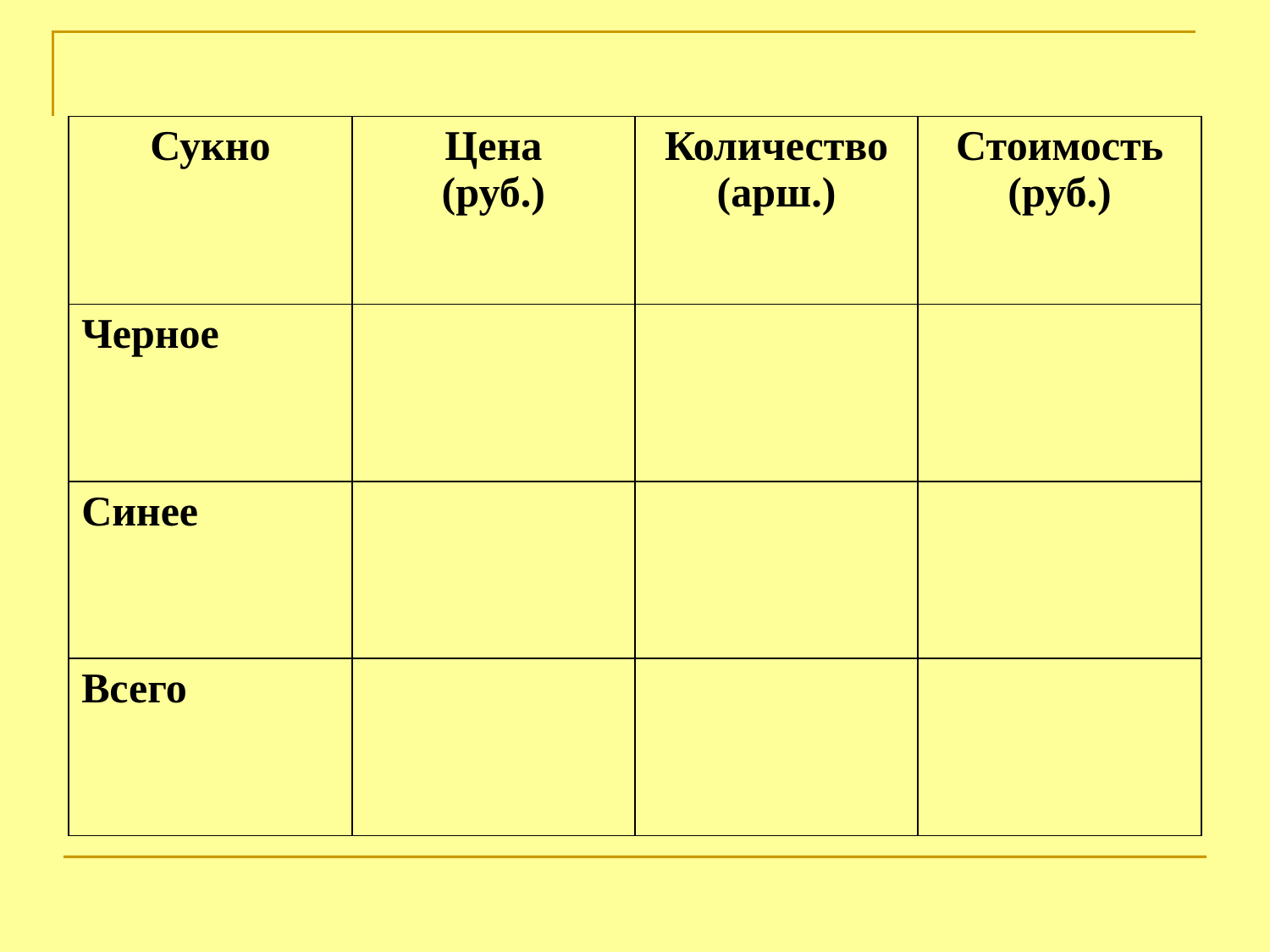

| Сукно | Цена (руб.) | Количество (арш.) | Стоимость (руб.) |
| --- | --- | --- | --- |
| Черное |  |  |  |
| Синее |  |  |  |
| Всего |  |  |  |